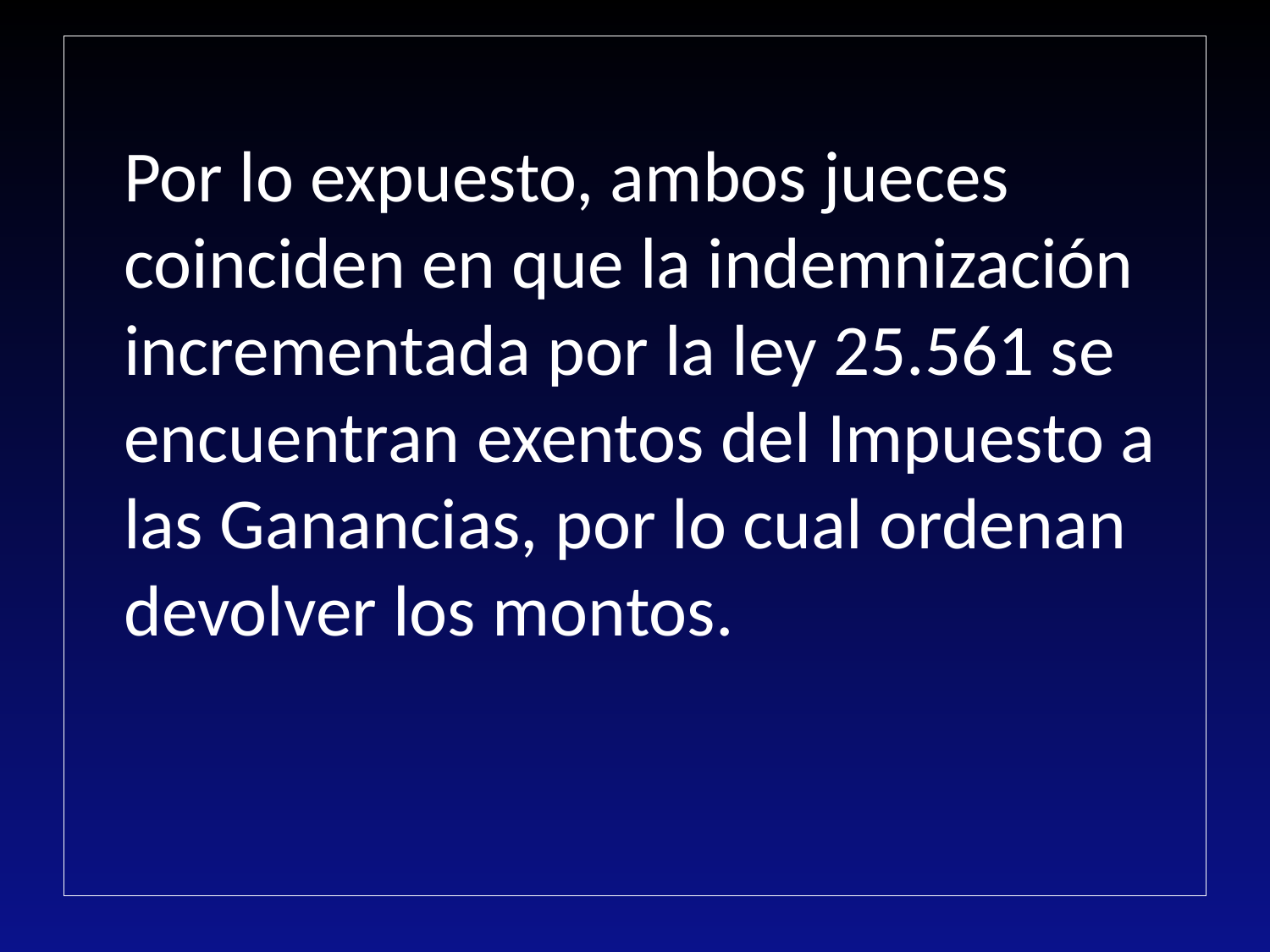

Por lo expuesto, ambos jueces coinciden en que la indemnización incrementada por la ley 25.561 se encuentran exentos del Impuesto a las Ganancias, por lo cual ordenan  devolver los montos.